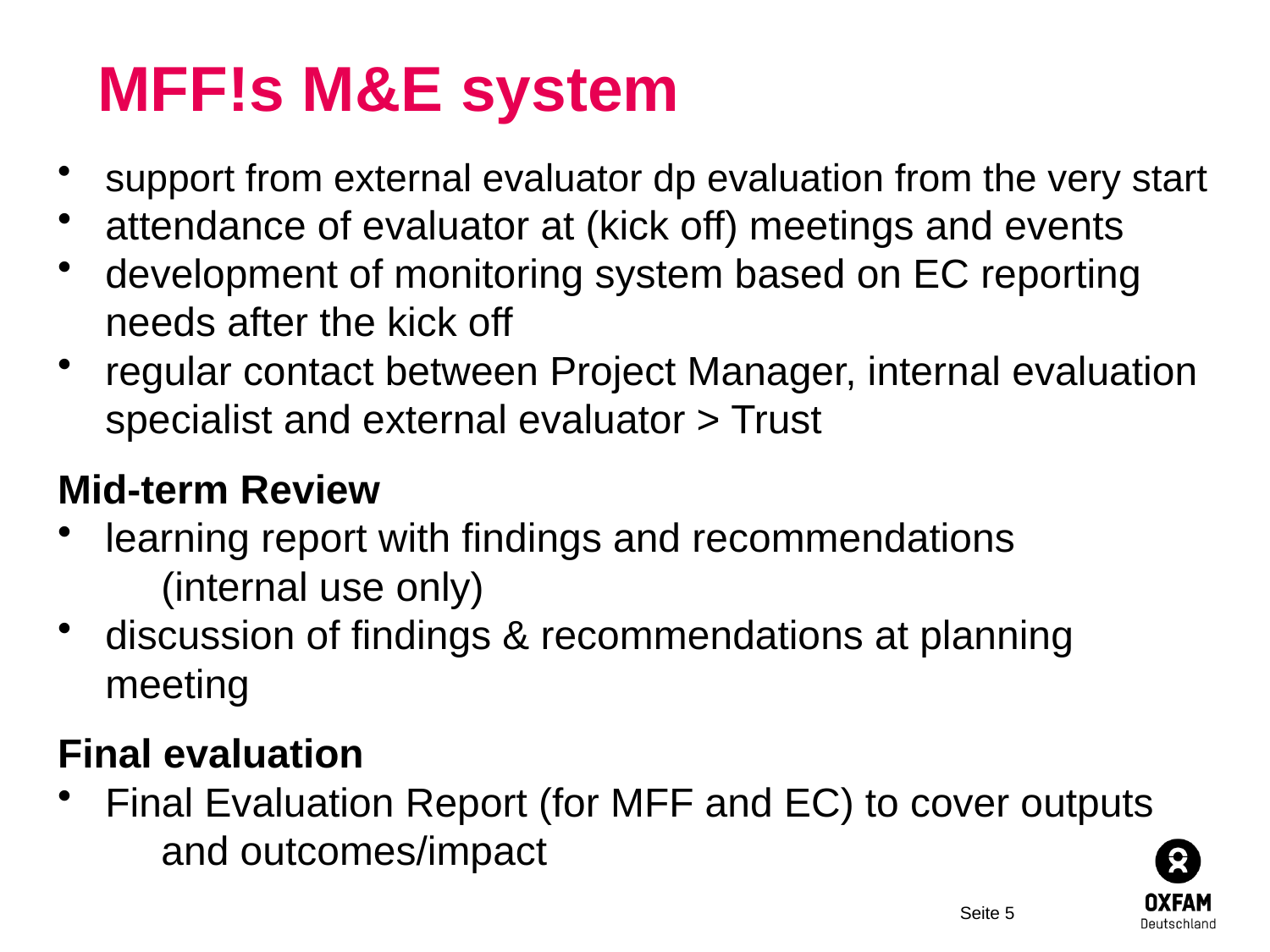

# MFF!s M&E system
support from external evaluator dp evaluation from the very start
attendance of evaluator at (kick off) meetings and events
development of monitoring system based on EC reporting needs after the kick off
regular contact between Project Manager, internal evaluation specialist and external evaluator > Trust

Mid-term Review
learning report with findings and recommendations
     (internal use only)
discussion of findings & recommendations at planning meeting

Final evaluation
Final Evaluation Report (for MFF and EC) to cover outputs
     and outcomes/impact